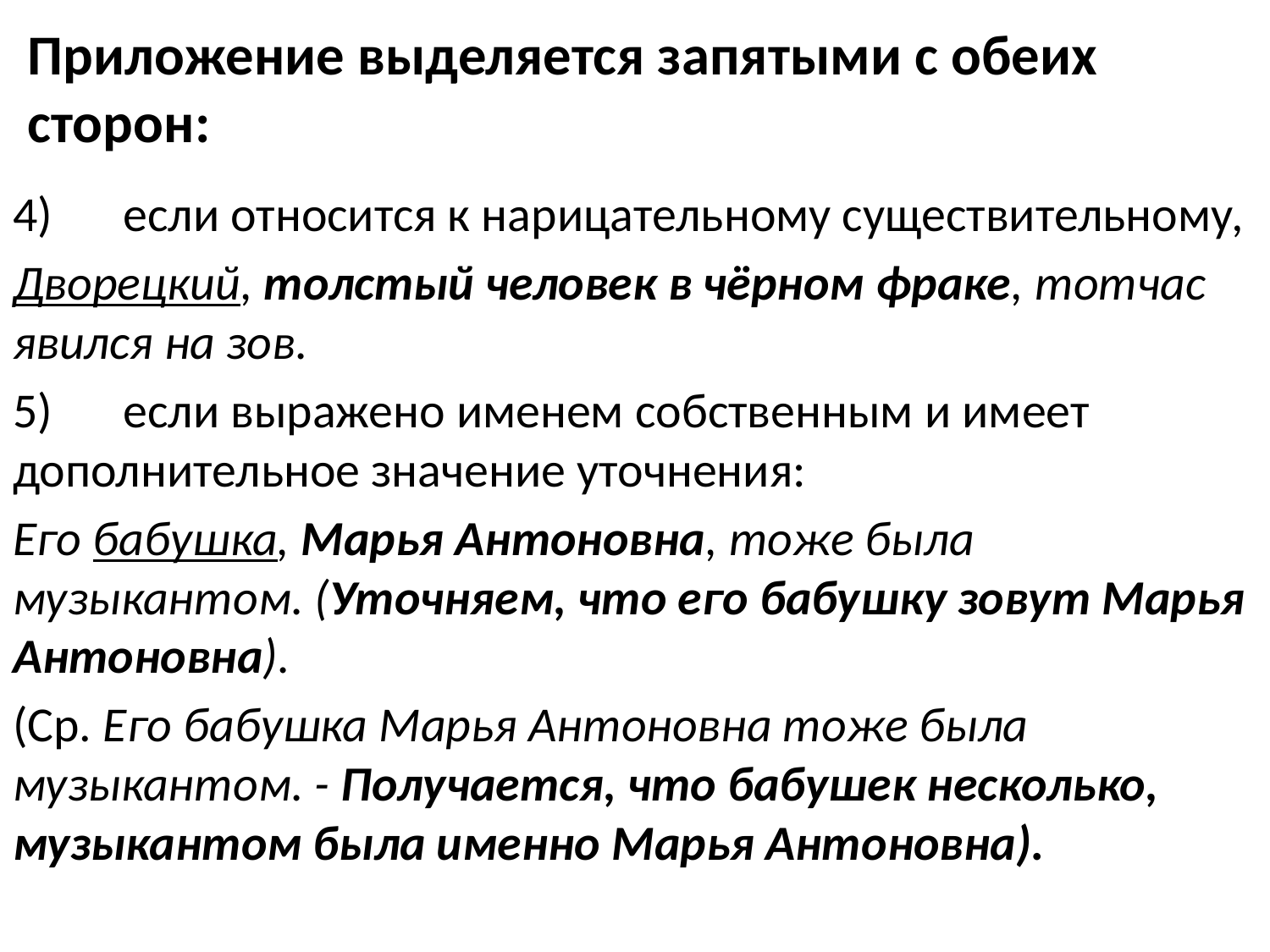

# Приложение выделяется запятыми с обеих сторон:
4)	если относится к нарицательному существительному,
Дворецкий, толстый человек в чёрном фраке, тотчас явился на зов.
5)	если выражено именем собственным и имеет дополнительное значение уточнения:
Его бабушка, Марья Антоновна, тоже была музыкантом. (Уточняем, что его бабушку зовут Марья Антоновна).
(Ср. Его бабушка Марья Антоновна тоже была музыкантом. - Получается, что бабушек несколько, музыкантом была именно Марья Антоновна).